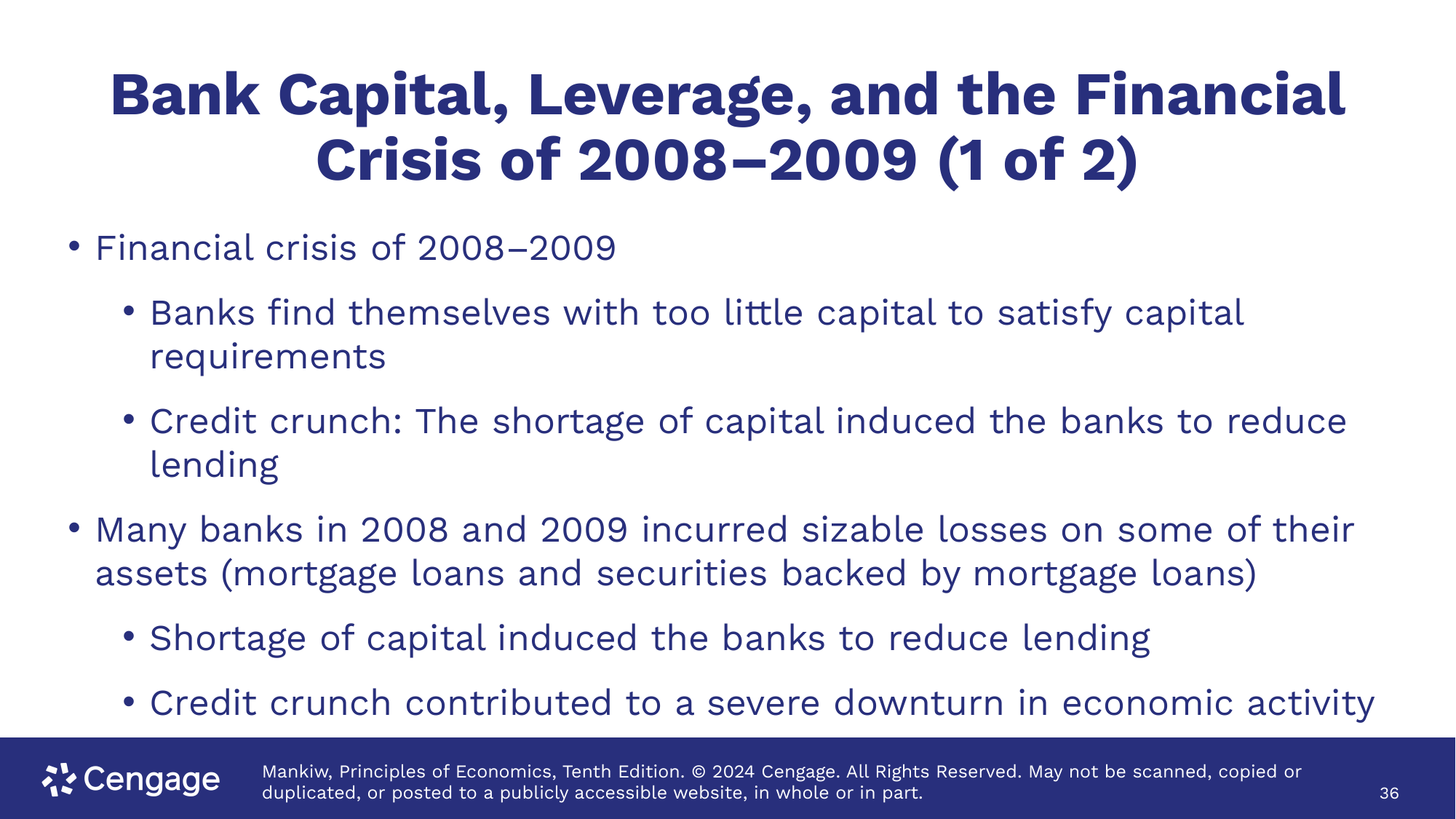

# Bank Capital, Leverage, and the Financial Crisis of 2008–2009 (1 of 2)
Financial crisis of 2008–2009
Banks find themselves with too little capital to satisfy capital requirements
Credit crunch: The shortage of capital induced the banks to reduce lending
Many banks in 2008 and 2009 incurred sizable losses on some of their assets (mortgage loans and securities backed by mortgage loans)
Shortage of capital induced the banks to reduce lending
Credit crunch contributed to a severe downturn in economic activity